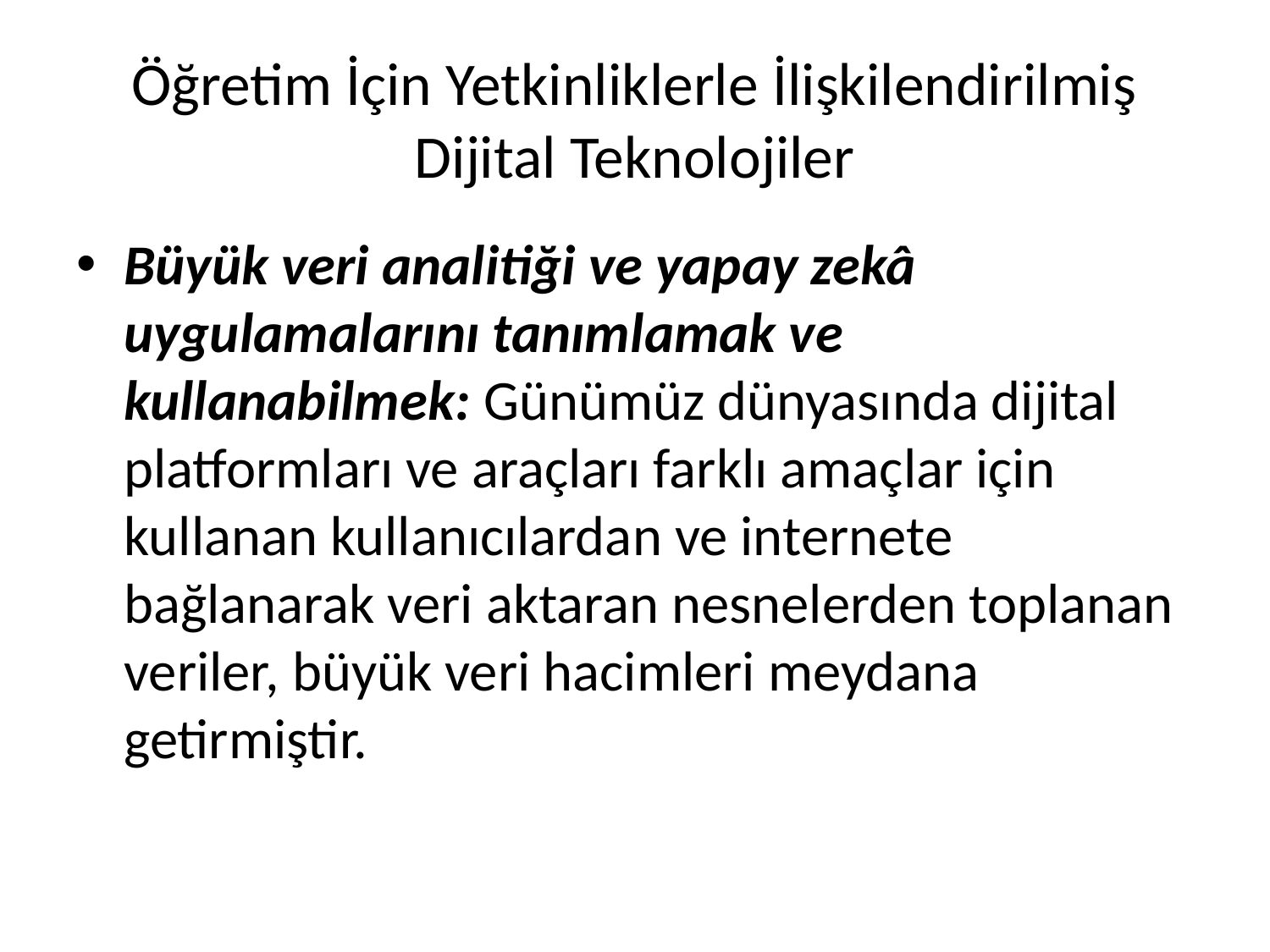

# Öğretim İçin Yetkinliklerle İlişkilendirilmiş Dijital Teknolojiler
Büyük veri analitiği ve yapay zekâ uygulamalarını tanımlamak ve kullanabilmek: Günümüz dünyasında dijital platformları ve araçları farklı amaçlar için kullanan kullanıcılardan ve internete bağlanarak veri aktaran nesnelerden toplanan veriler, büyük veri hacimleri meydana getirmiştir.